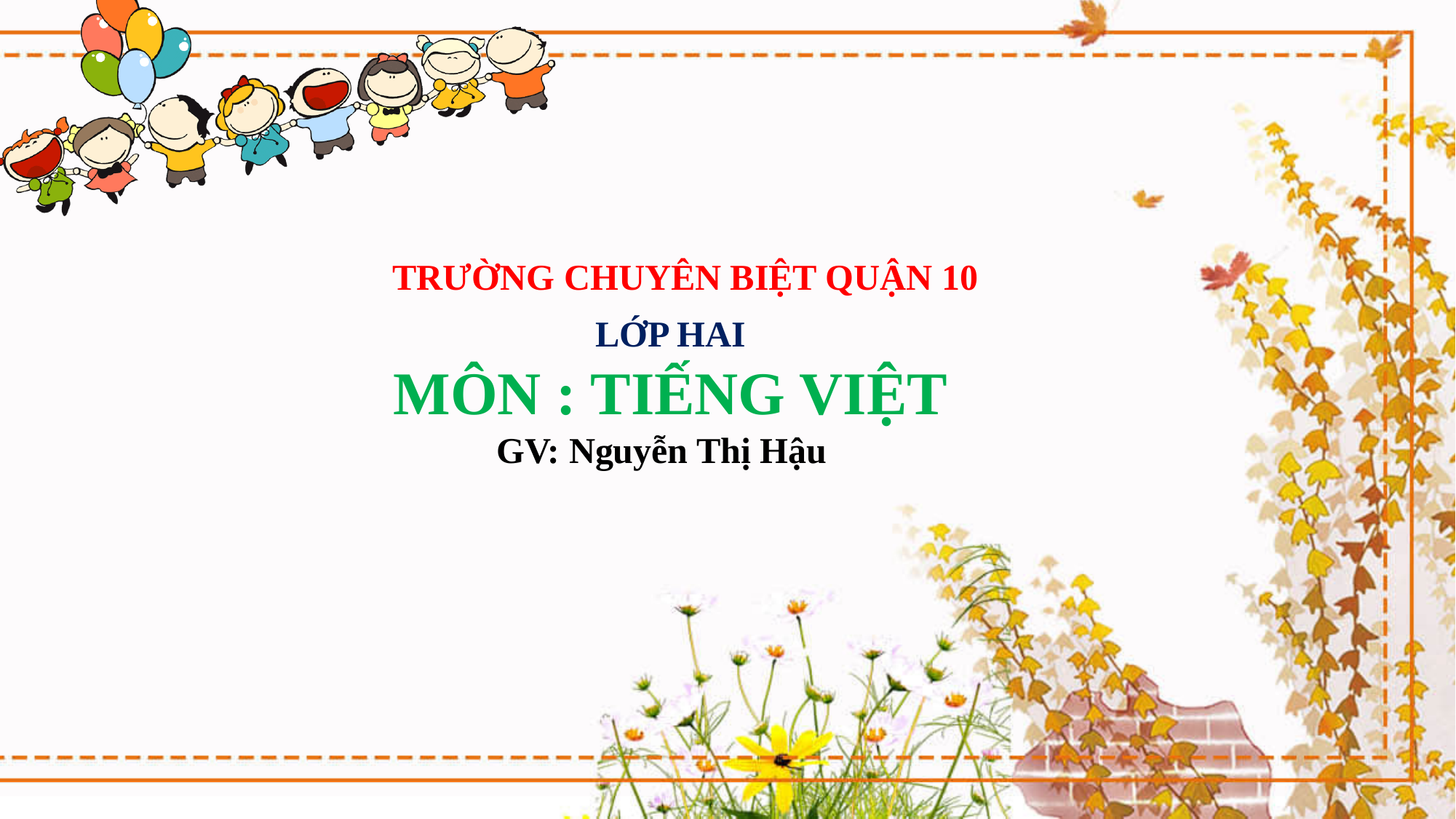

TRƯỜNG CHUYÊN BIỆT QUẬN 10
LỚP HAI
MÔN : TIẾNG VIỆT
GV: Nguyễn Thị Hậu